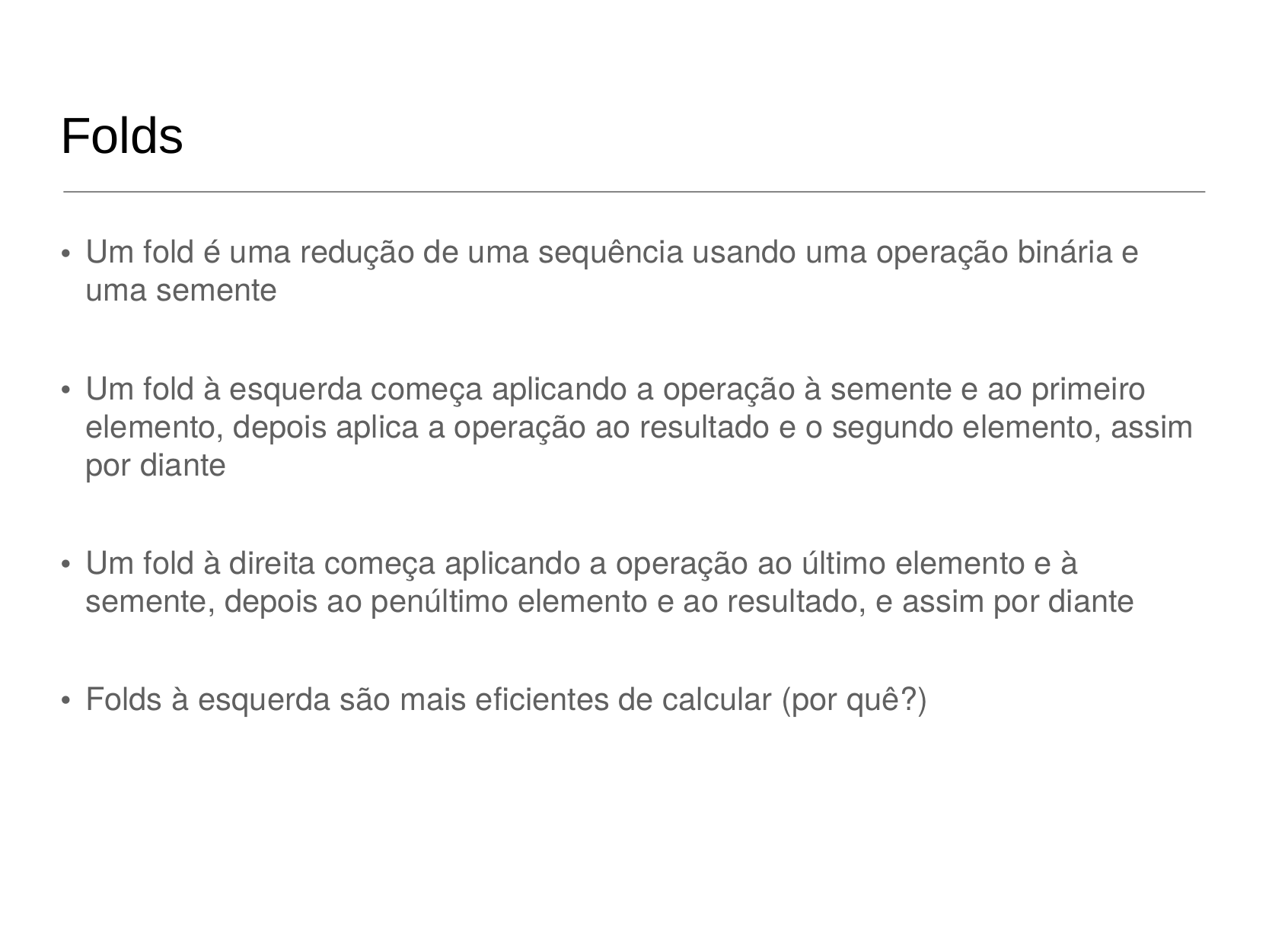

# Folds
Um fold é uma redução de uma sequência usando uma operação binária e uma semente
Um fold à esquerda começa aplicando a operação à semente e ao primeiro elemento, depois aplica a operação ao resultado e o segundo elemento, assim por diante
Um fold à direita começa aplicando a operação ao último elemento e à semente, depois ao penúltimo elemento e ao resultado, e assim por diante
Folds à esquerda são mais eficientes de calcular (por quê?)